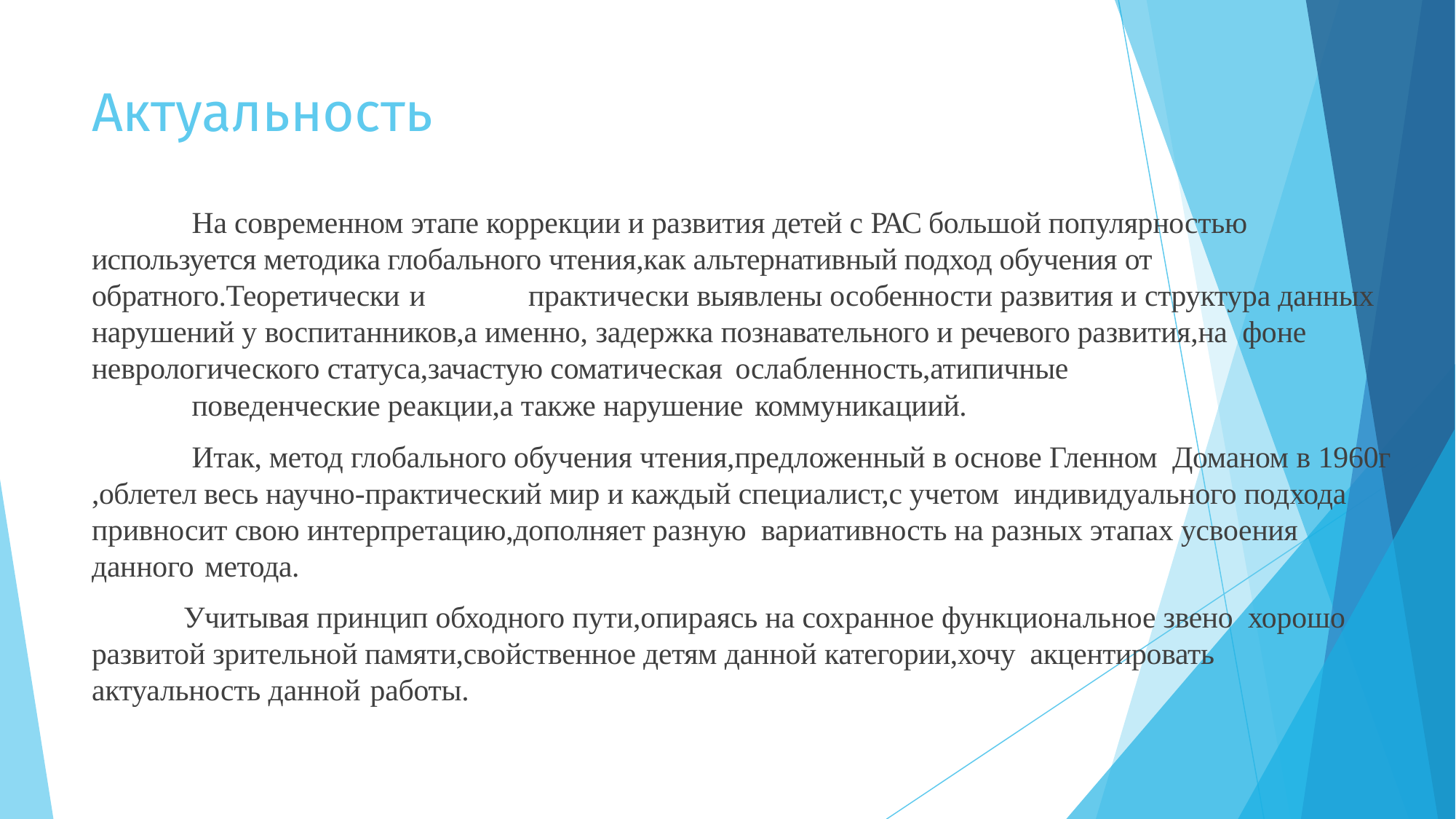

# Актуальность
На современном этапе коррекции и развития детей с РАС большой популярностью  используется методика глобального чтения,как альтернативный подход обучения от  обратного.Теоретически и	практически выявлены особенности развития и структура данных  нарушений у воспитанников,а именно, задержка познавательного и речевого развития,на  фоне неврологического статуса,зачастую соматическая ослабленность,атипичные
поведенческие реакции,а также нарушение коммуникациий.
Итак, метод глобального обучения чтения,предложенный в основе Гленном  Доманом в 1960г ,облетел весь научно-практический мир и каждый специалист,с учетом  индивидуального подхода привносит свою интерпретацию,дополняет разную  вариативность на разных этапах усвоения данного метода.
Учитывая принцип обходного пути,опираясь на сохранное функциональное звено  хорошо развитой зрительной памяти,свойственное детям данной категории,хочу  акцентировать актуальность данной работы.